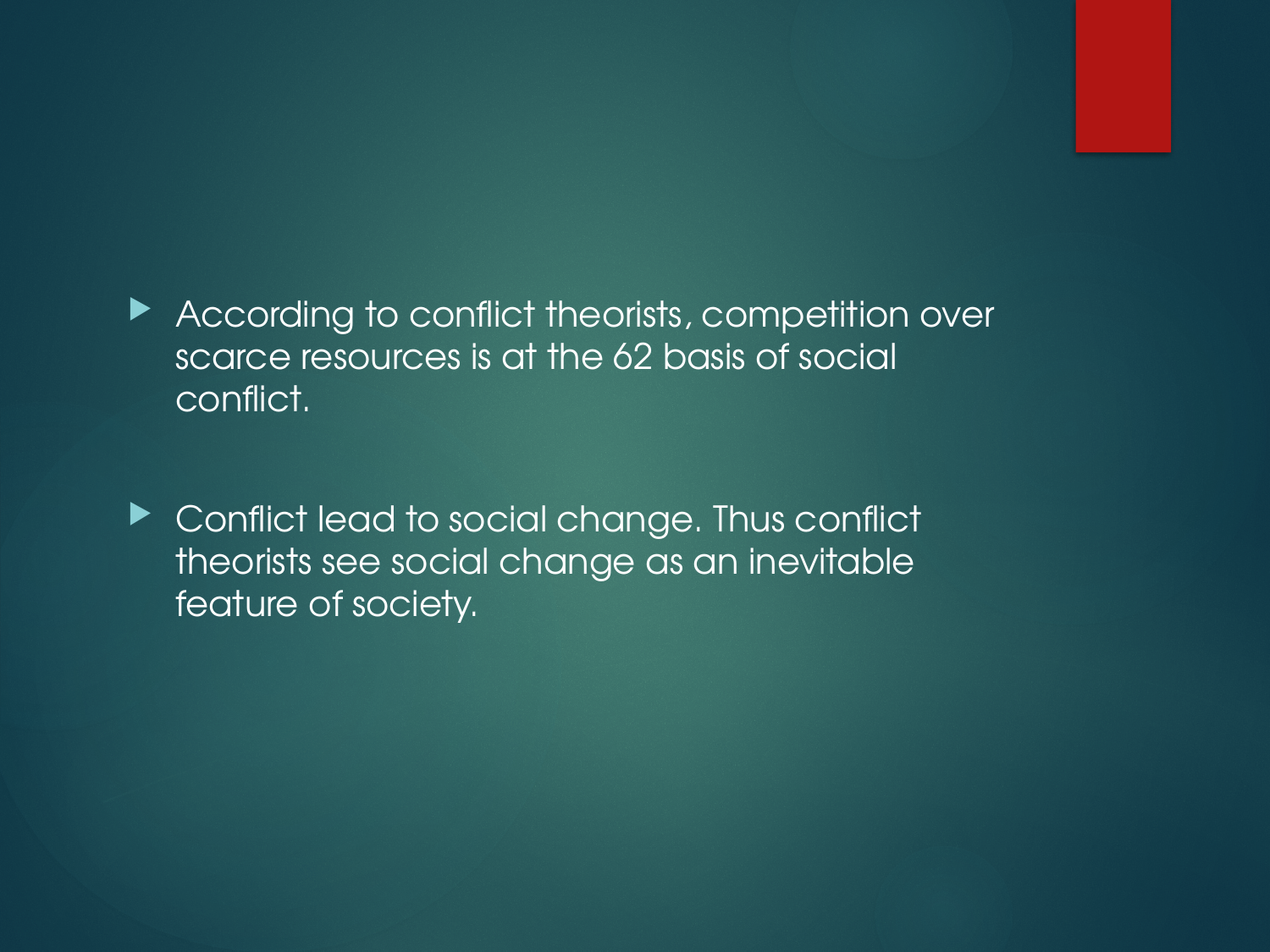

#
According to conflict theorists, competition over scarce resources is at the 62 basis of social conflict.

Conflict lead to social change. Thus conflict theorists see social change as an inevitable feature of society.